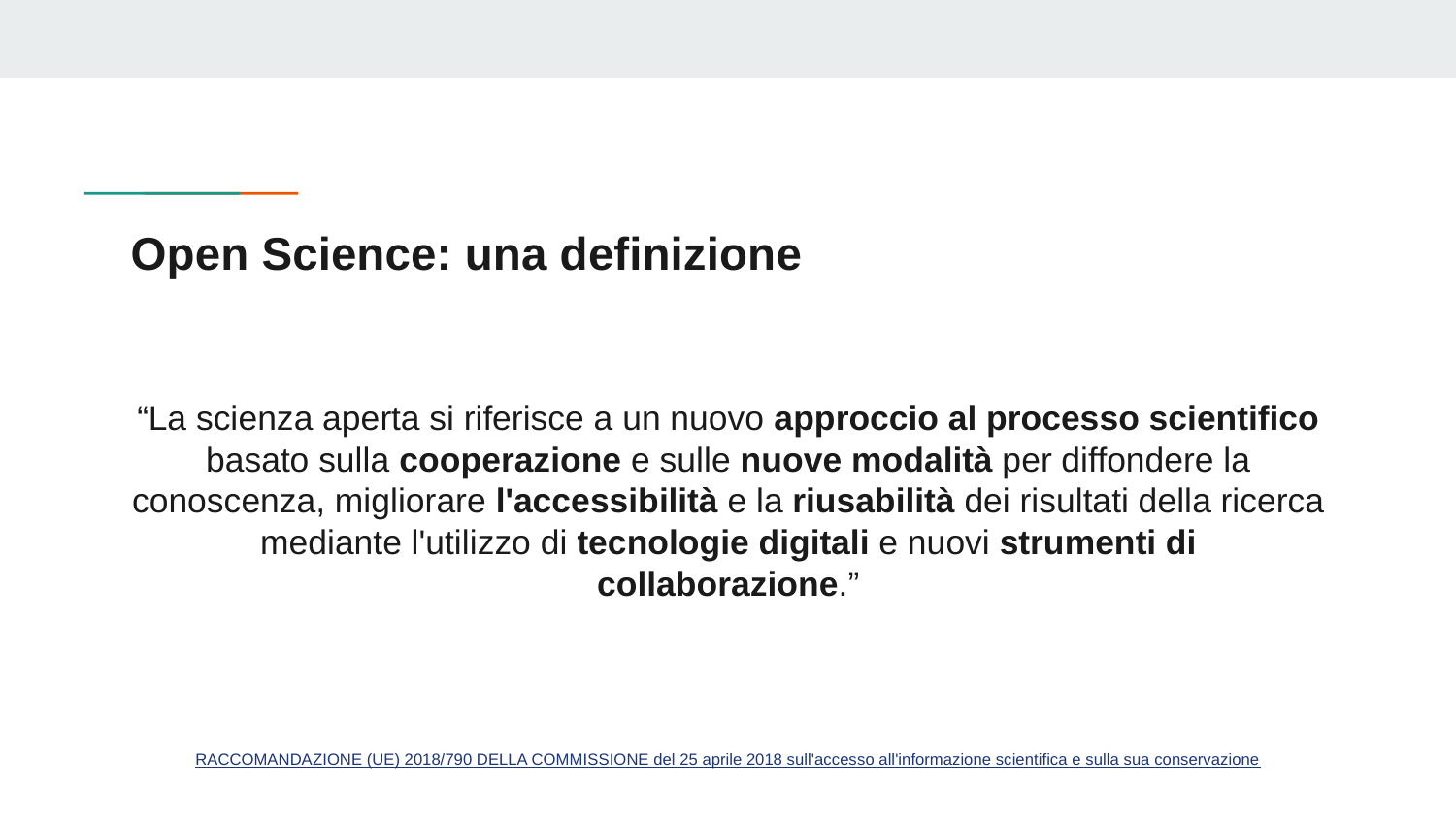

# Open Science: una definizione
“La scienza aperta si riferisce a un nuovo approccio al processo scientifico basato sulla cooperazione e sulle nuove modalità per diffondere la conoscenza, migliorare l'accessibilità e la riusabilità dei risultati della ricerca mediante l'utilizzo di tecnologie digitali e nuovi strumenti di collaborazione.”
RACCOMANDAZIONE (UE) 2018/790 DELLA COMMISSIONE del 25 aprile 2018 sull'accesso all'informazione scientifica e sulla sua conservazione